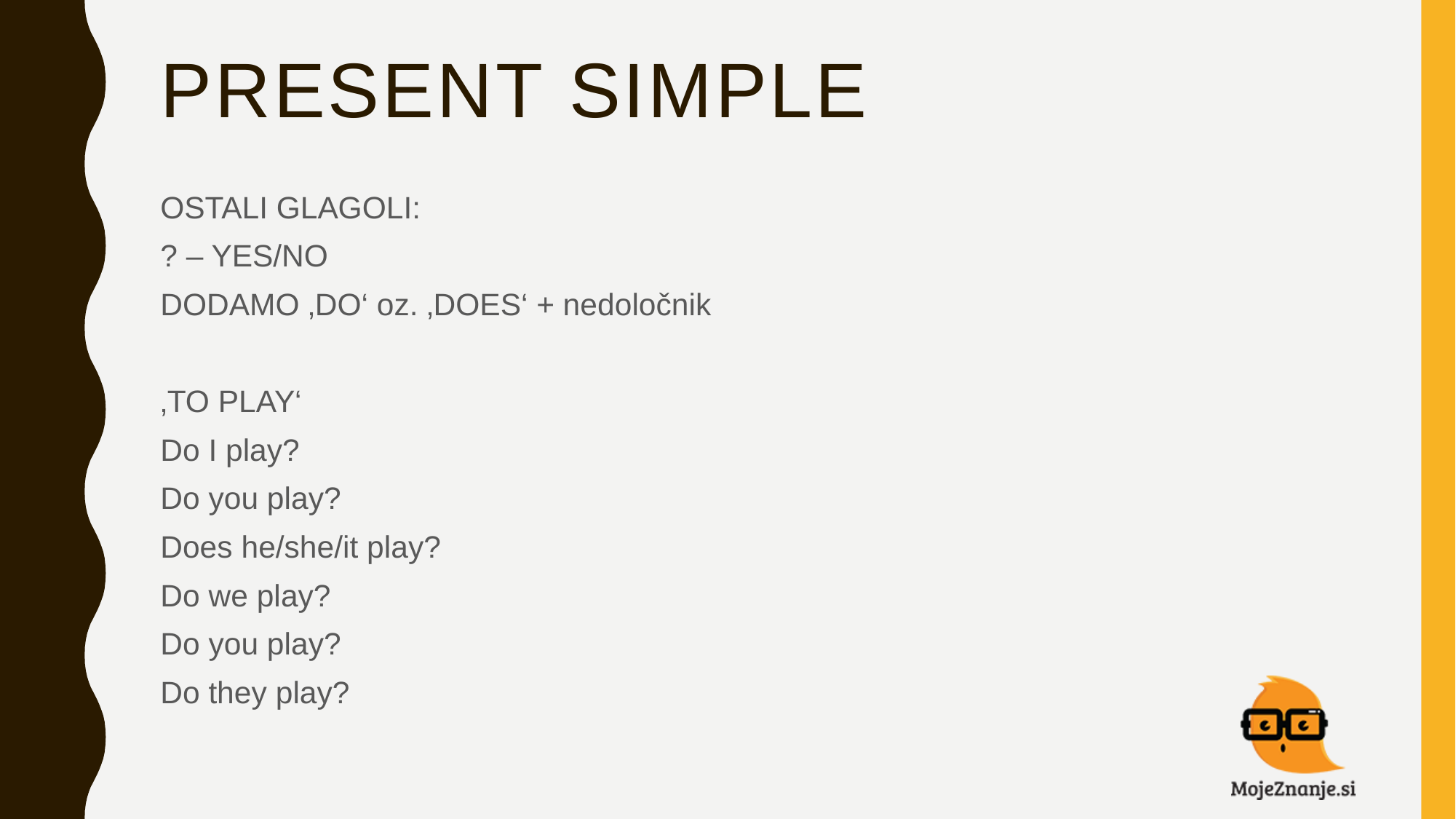

# PRESENT SIMPLE
OSTALI GLAGOLI:
? – YES/NO
DODAMO ‚DO‘ oz. ‚DOES‘ + nedoločnik

‚TO PLAY‘
Do I play?
Do you play?
Does he/she/it play?
Do we play?
Do you play?
Do they play?